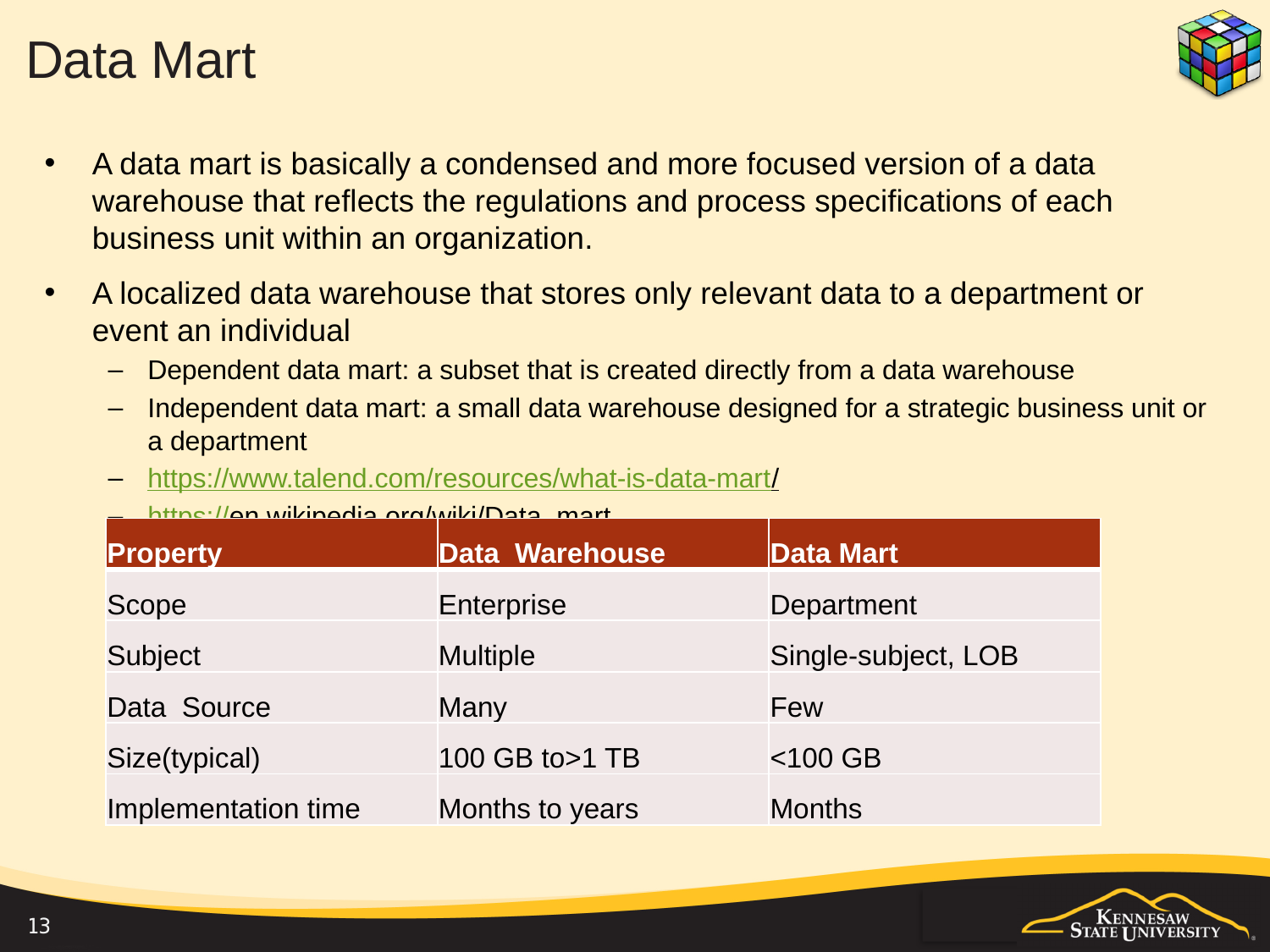

# Data Mart
A data mart is basically a condensed and more focused version of a data warehouse that reflects the regulations and process specifications of each business unit within an organization.
A localized data warehouse that stores only relevant data to a department or event an individual
Dependent data mart: a subset that is created directly from a data warehouse
Independent data mart: a small data warehouse designed for a strategic business unit or a department
https://www.talend.com/resources/what-is-data-mart/
https://en.wikipedia.org/wiki/Data_mart
| Property | Data Warehouse | Data Mart |
| --- | --- | --- |
| Scope | Enterprise | Department |
| Subject | Multiple | Single-subject, LOB |
| Data Source | Many | Few |
| Size(typical) | 100 GB to>1 TB | <100 GB |
| Implementation time | Months to years | Months |
13